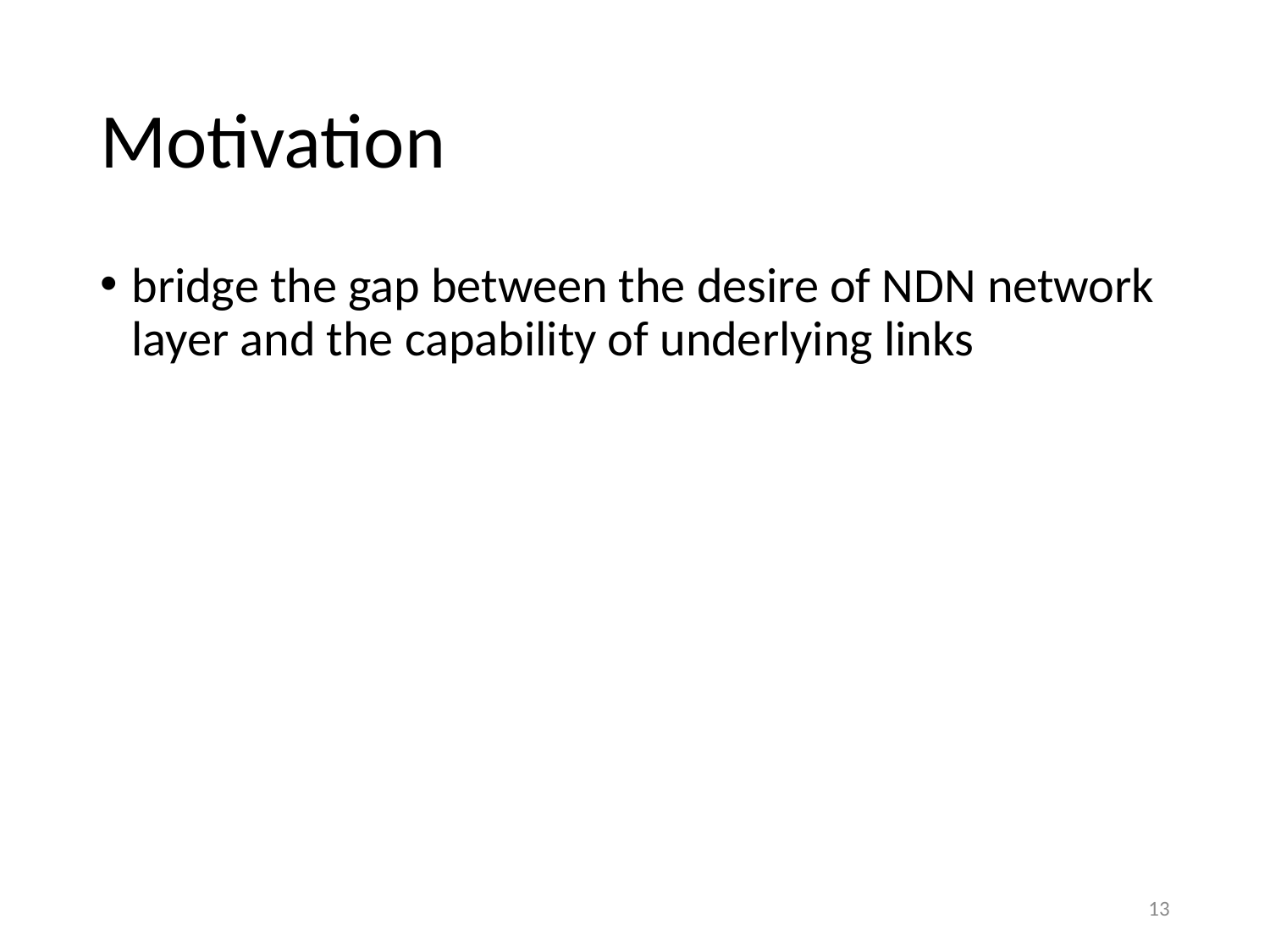

# Motivation
bridge the gap between the desire of NDN network layer and the capability of underlying links
13